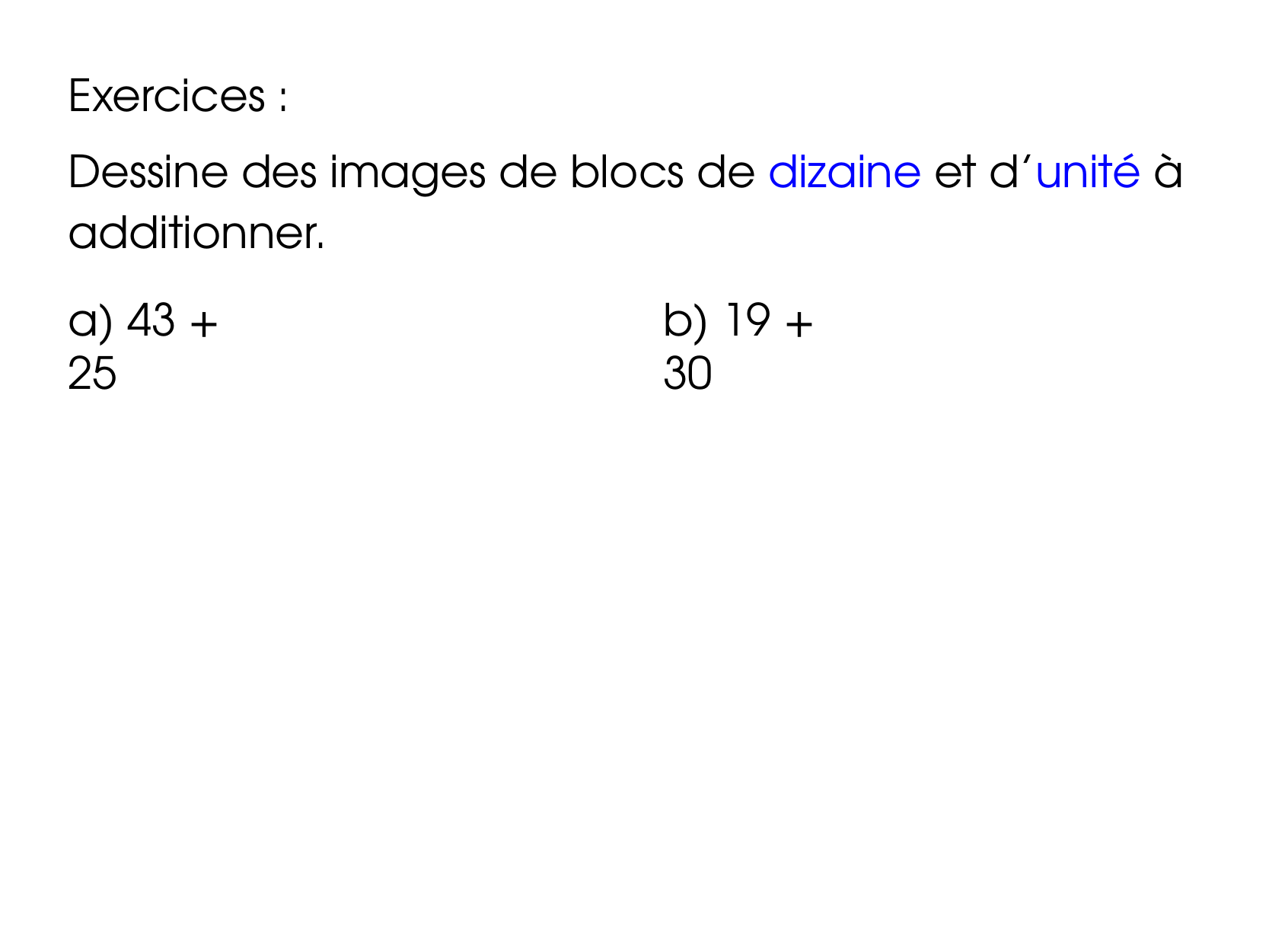

Exercices :
Dessine des images de blocs de dizaine et d’unité à additionner.
a) 43 + 25
b) 19 + 30